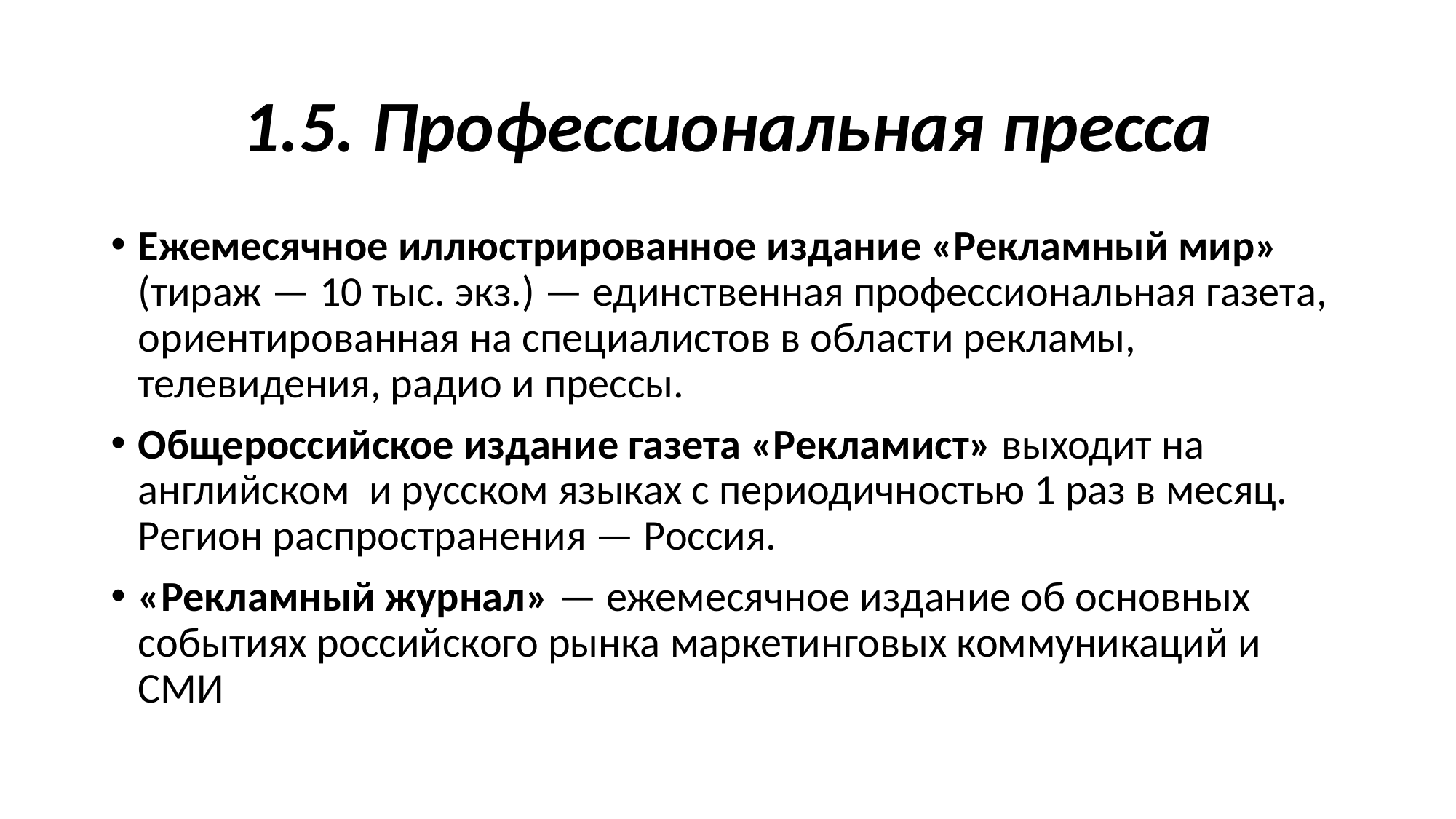

# 1.5. Профессиональная пресса
Ежемесячное иллюстрированное издание «Рекламный мир» (тираж — 10 тыс. экз.) — единственная профессиональная газета, ориентированная на специалистов в области рекламы, телевидения, радио и прессы.
Общероссийское издание газета «Рекламист» выходит на английском  и русском языках с периодичностью 1 раз в месяц. Регион распространения — Россия.
«Рекламный журнал» — ежемесячное издание об основных событиях российского рынка маркетинговых коммуникаций и CМИ